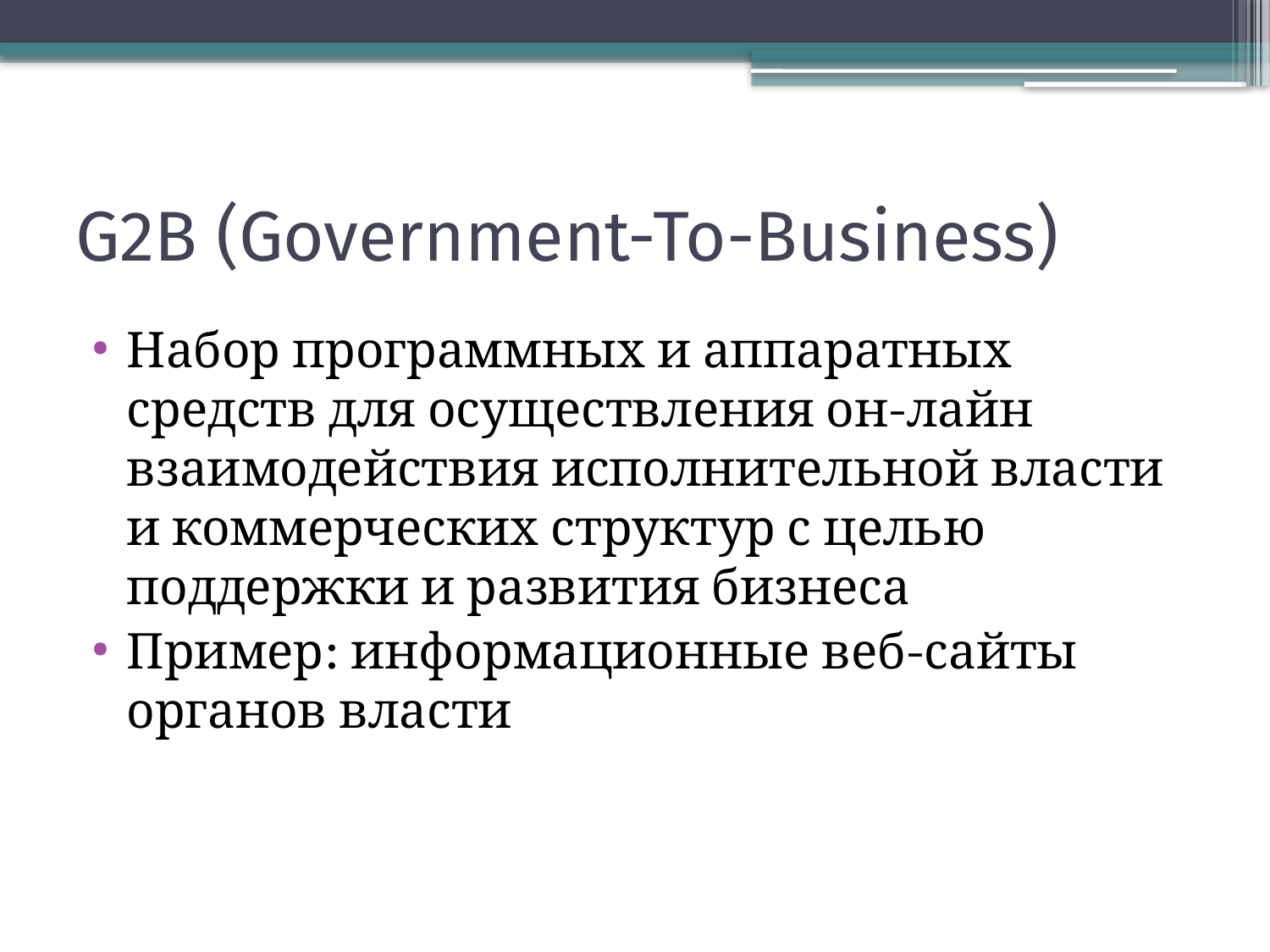

# G2B (Government-To-Business)
Набор программных и аппаратных средств для осуществления он-лайн взаимодействия исполнительной власти и коммерческих структур с целью поддержки и развития бизнеса
Пример: информационные веб-сайты органов власти